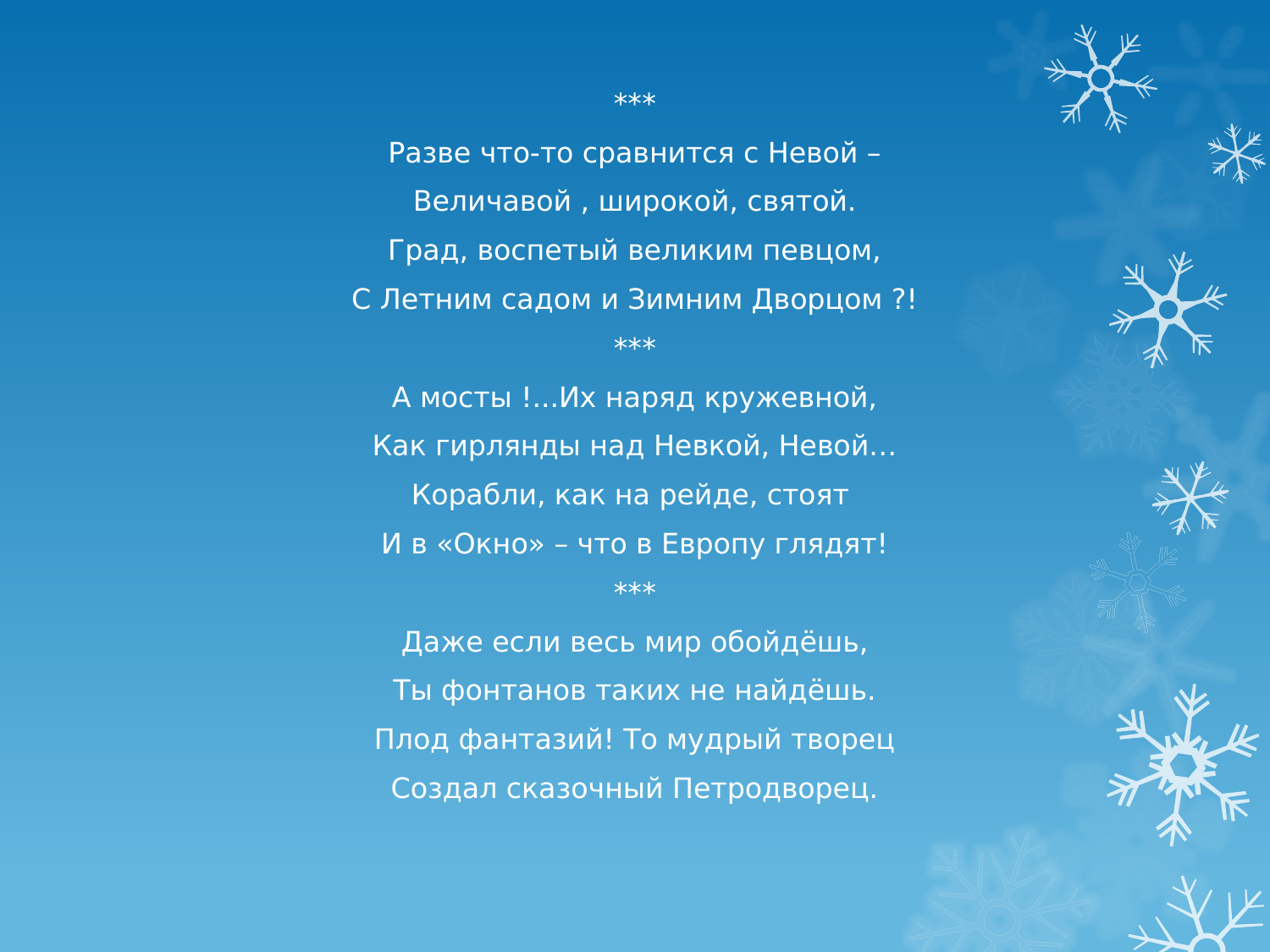

***
Разве что-то сравнится с Невой –
Величавой , широкой, святой.
Град, воспетый великим певцом,
С Летним садом и Зимним Дворцом ?!
***
А мосты !...Их наряд кружевной,
Как гирлянды над Невкой, Невой…
Корабли, как на рейде, стоят
И в «Окно» – что в Европу глядят!
***
Даже если весь мир обойдёшь,
Ты фонтанов таких не найдёшь.
Плод фантазий! То мудрый творец
Создал сказочный Петродворец.